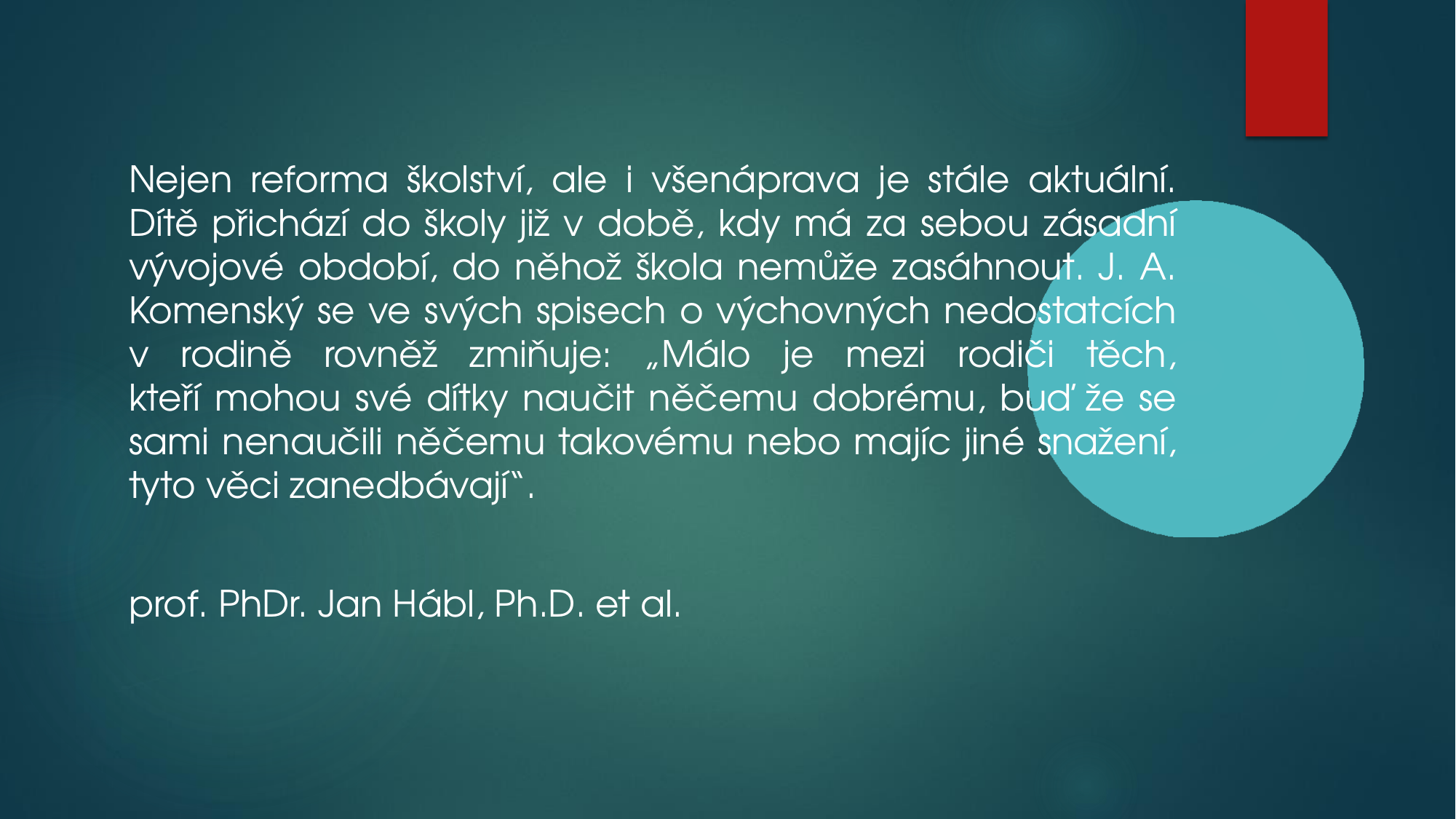

Nejen reforma školství, ale i všenáprava je stále aktuální. Dítě přichází do školy již v době, kdy má za sebou zásadní vývojové období, do něhož škola nemůže zasáhnout. J. A. Komenský se ve svých spisech o výchovných nedostatcích v  rodině  rovněž  zmiňuje:  „Málo  je  mezi  rodiči  těch, kteří mohou své dítky naučit něčemu dobrému, buď že se sami nenaučili něčemu takovému nebo majíc jiné snažení, tyto věci zanedbávají“.

prof. PhDr. Jan Hábl, Ph.D. et al.